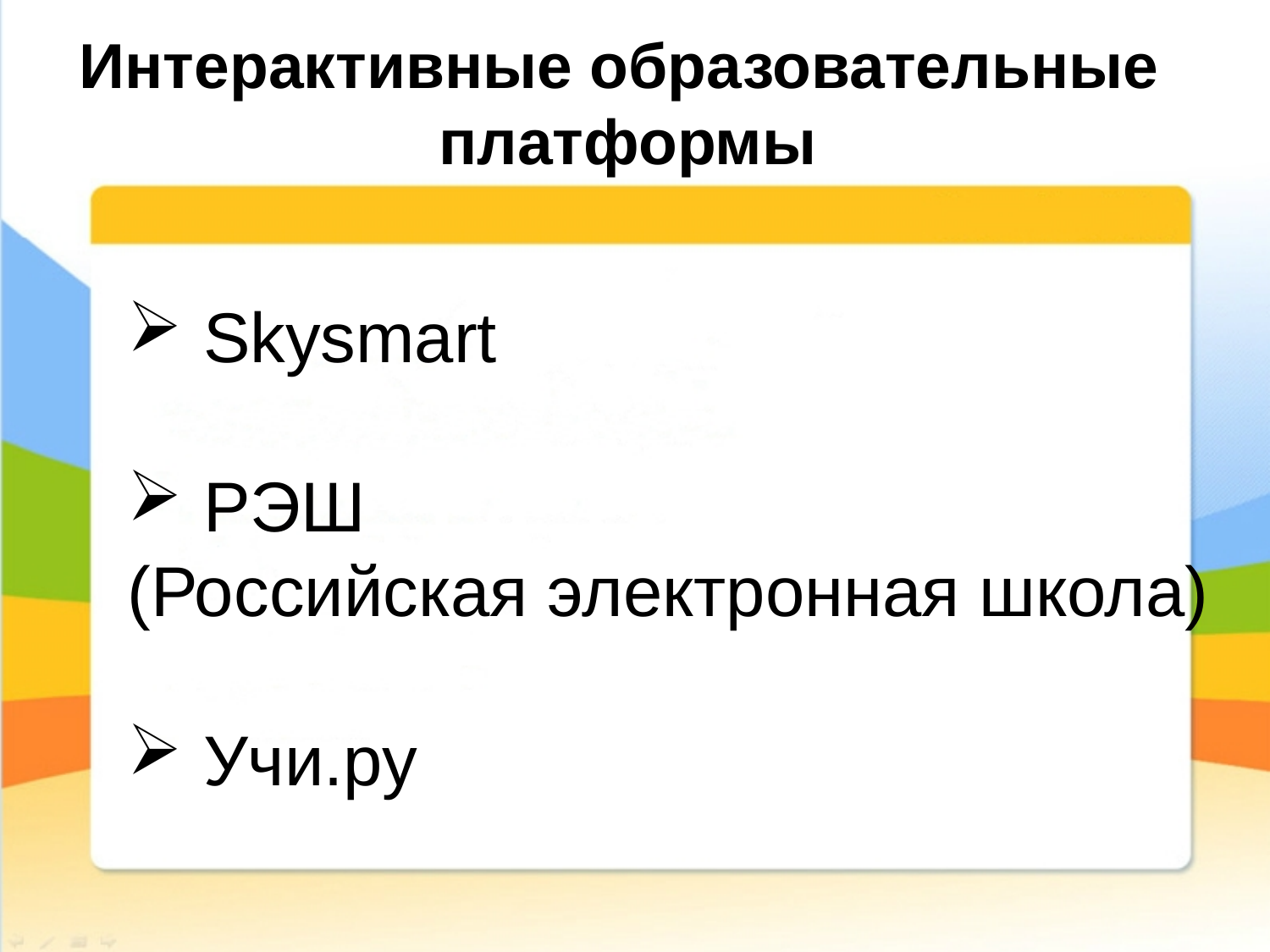

Интерактивные образовательные
платформы
 Skysmart

 РЭШ
(Российская электронная школа)

 Учи.ру